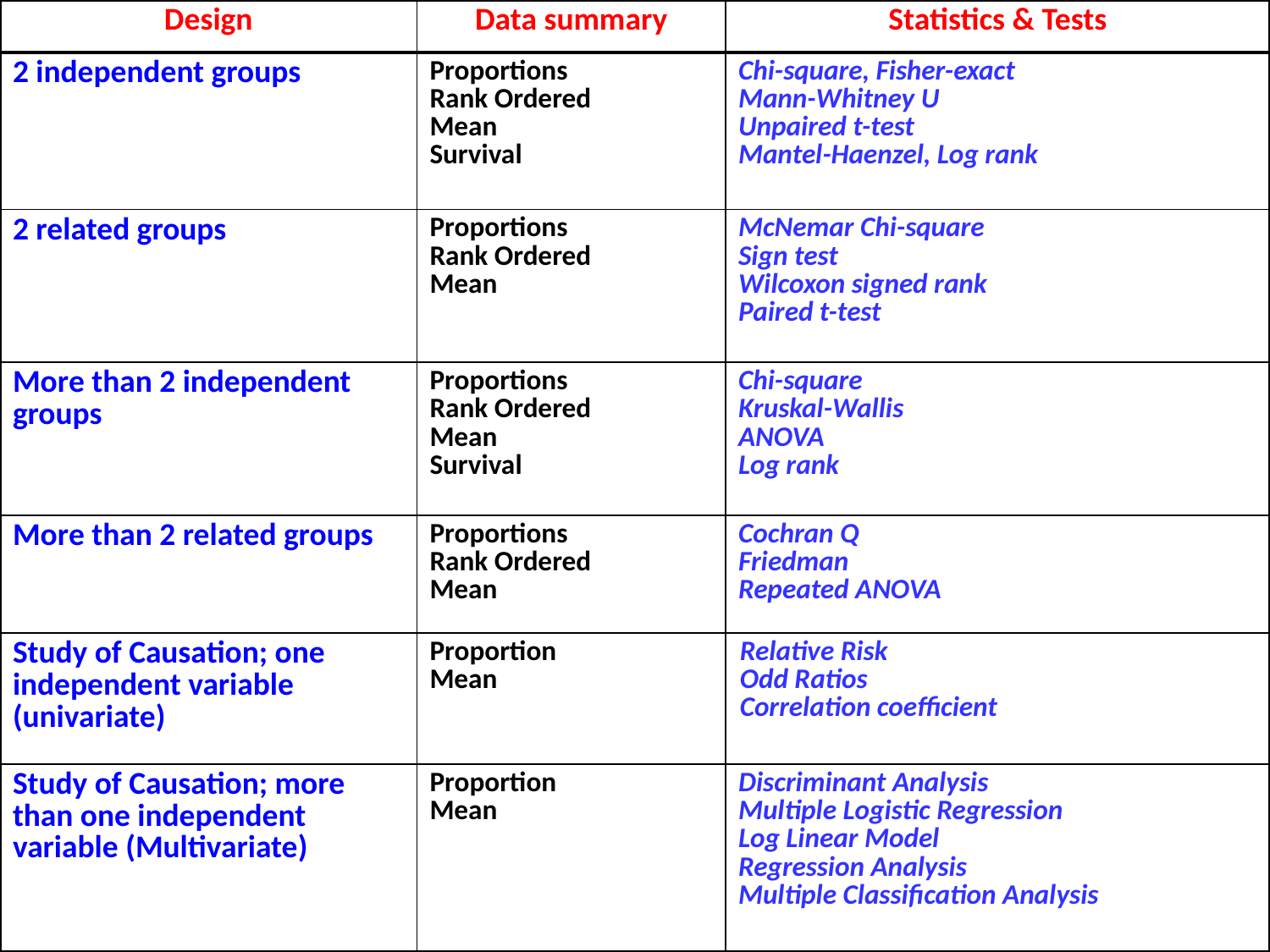

| Design | Data summary | Statistics & Tests |
| --- | --- | --- |
| 2 independent groups | Proportions Rank Ordered Mean Survival | Chi-square, Fisher-exact Mann-Whitney U Unpaired t-test Mantel-Haenzel, Log rank |
| 2 related groups | Proportions Rank Ordered Mean | McNemar Chi-square Sign test Wilcoxon signed rank Paired t-test |
| More than 2 independent groups | Proportions Rank Ordered Mean Survival | Chi-square Kruskal-Wallis ANOVA Log rank |
| More than 2 related groups | Proportions Rank Ordered Mean | Cochran Q Friedman Repeated ANOVA |
| Study of Causation; one independent variable (univariate) | Proportion Mean | Relative Risk Odd Ratios Correlation coefficient |
| Study of Causation; more than one independent variable (Multivariate) | Proportion Mean | Discriminant Analysis Multiple Logistic Regression Log Linear Model Regression Analysis Multiple Classification Analysis |
5 August 2014